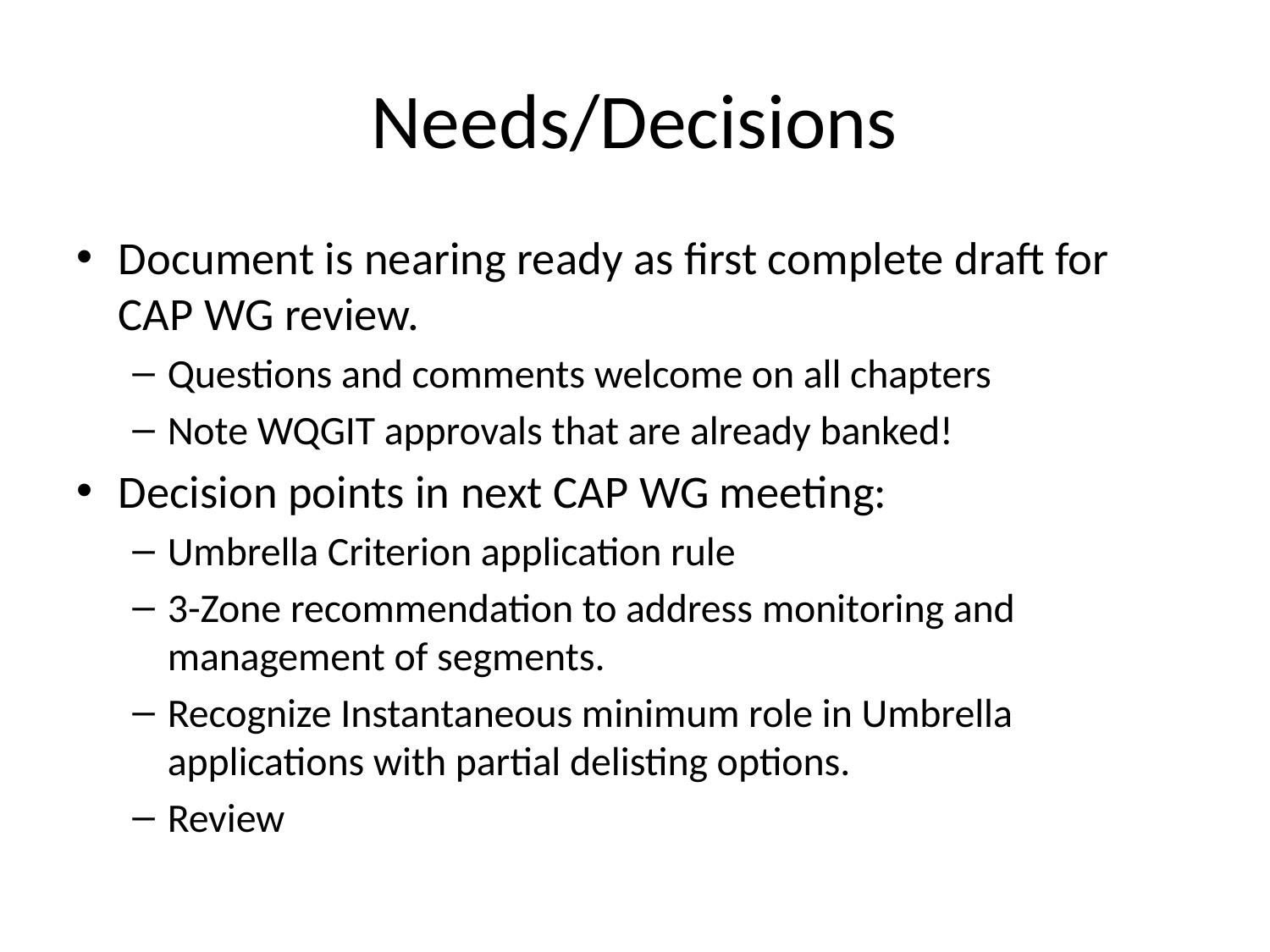

# Needs/Decisions
Document is nearing ready as first complete draft for CAP WG review.
Questions and comments welcome on all chapters
Note WQGIT approvals that are already banked!
Decision points in next CAP WG meeting:
Umbrella Criterion application rule
3-Zone recommendation to address monitoring and management of segments.
Recognize Instantaneous minimum role in Umbrella applications with partial delisting options.
Review